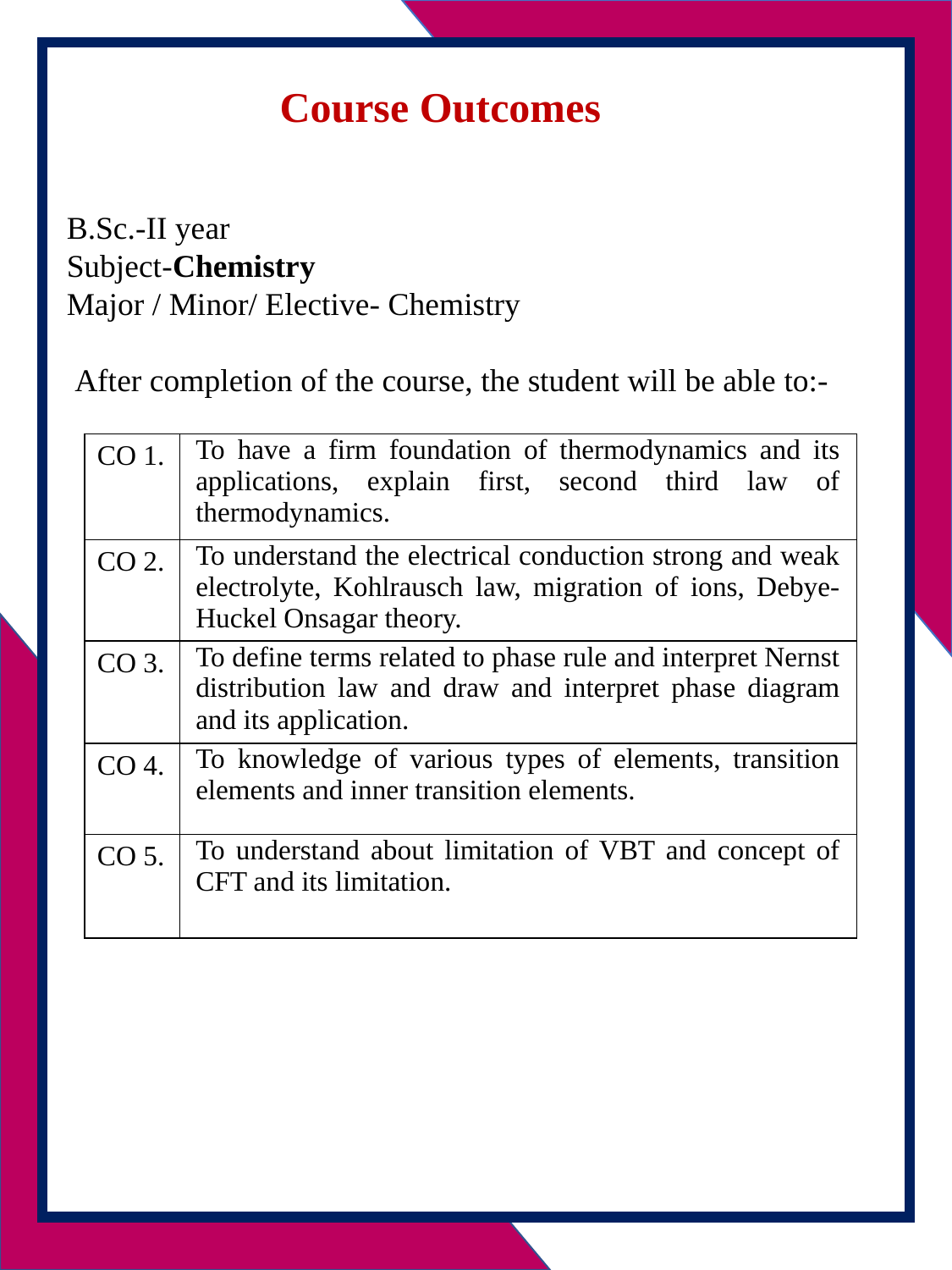

Course Outcomes

B.Sc.-II year
Subject-Chemistry
Major / Minor/ Elective- Chemistry

 After completion of the course, the student will be able to:-

| CO 1. | To have a firm foundation of thermodynamics and its applications, explain first, second third law of thermodynamics. |
| --- | --- |
| CO 2. | To understand the electrical conduction strong and weak electrolyte, Kohlrausch law, migration of ions, Debye-Huckel Onsagar theory. |
| CO 3. | To define terms related to phase rule and interpret Nernst distribution law and draw and interpret phase diagram and its application. |
| CO 4. | To knowledge of various types of elements, transition elements and inner transition elements. |
| CO 5. | To understand about limitation of VBT and concept of CFT and its limitation. |